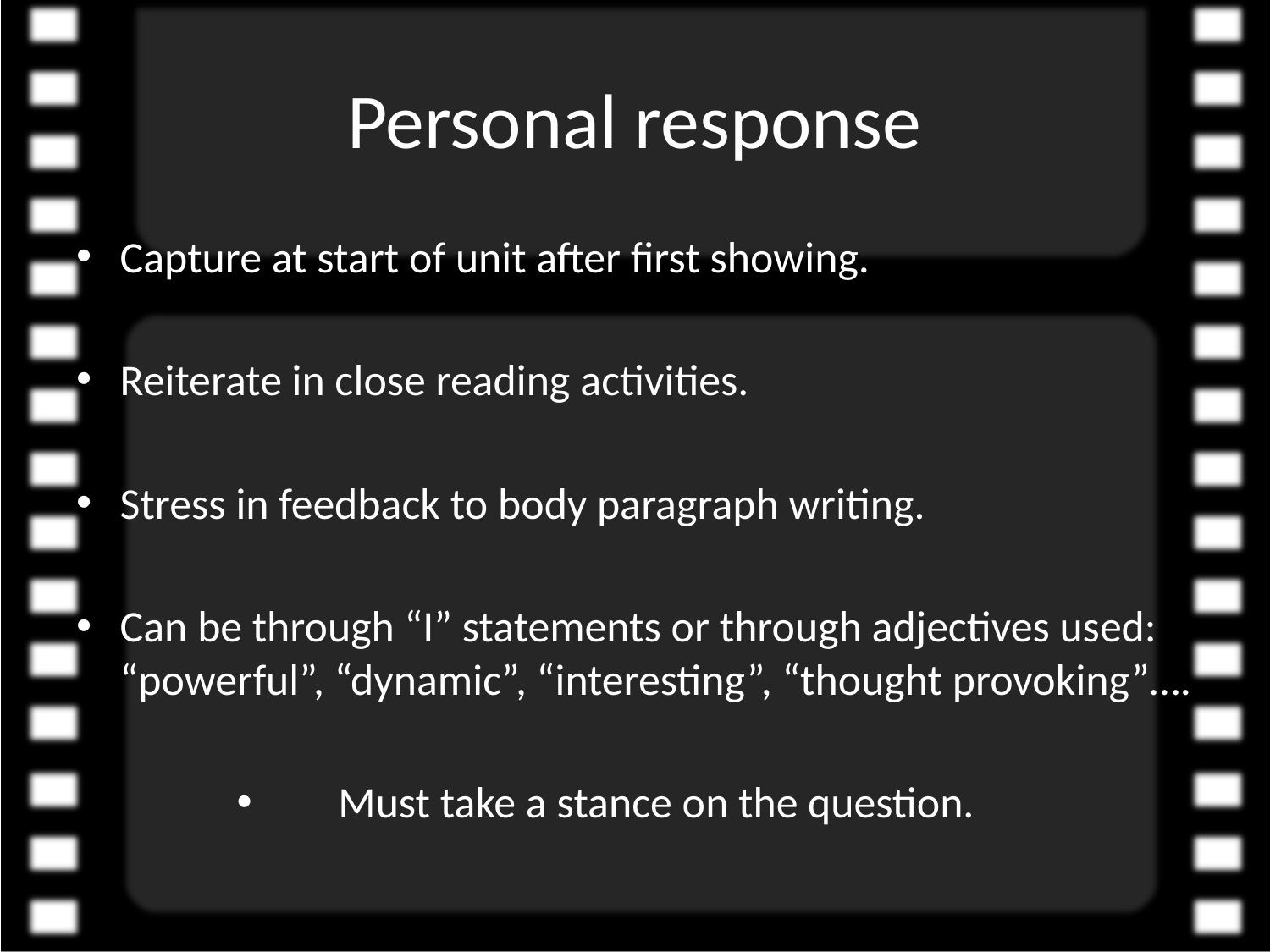

# Personal response
Capture at start of unit after first showing.

Reiterate in close reading activities.

Stress in feedback to body paragraph writing.

Can be through “I” statements or through adjectives used: “powerful”, “dynamic”, “interesting”, “thought provoking”….

Must take a stance on the question.